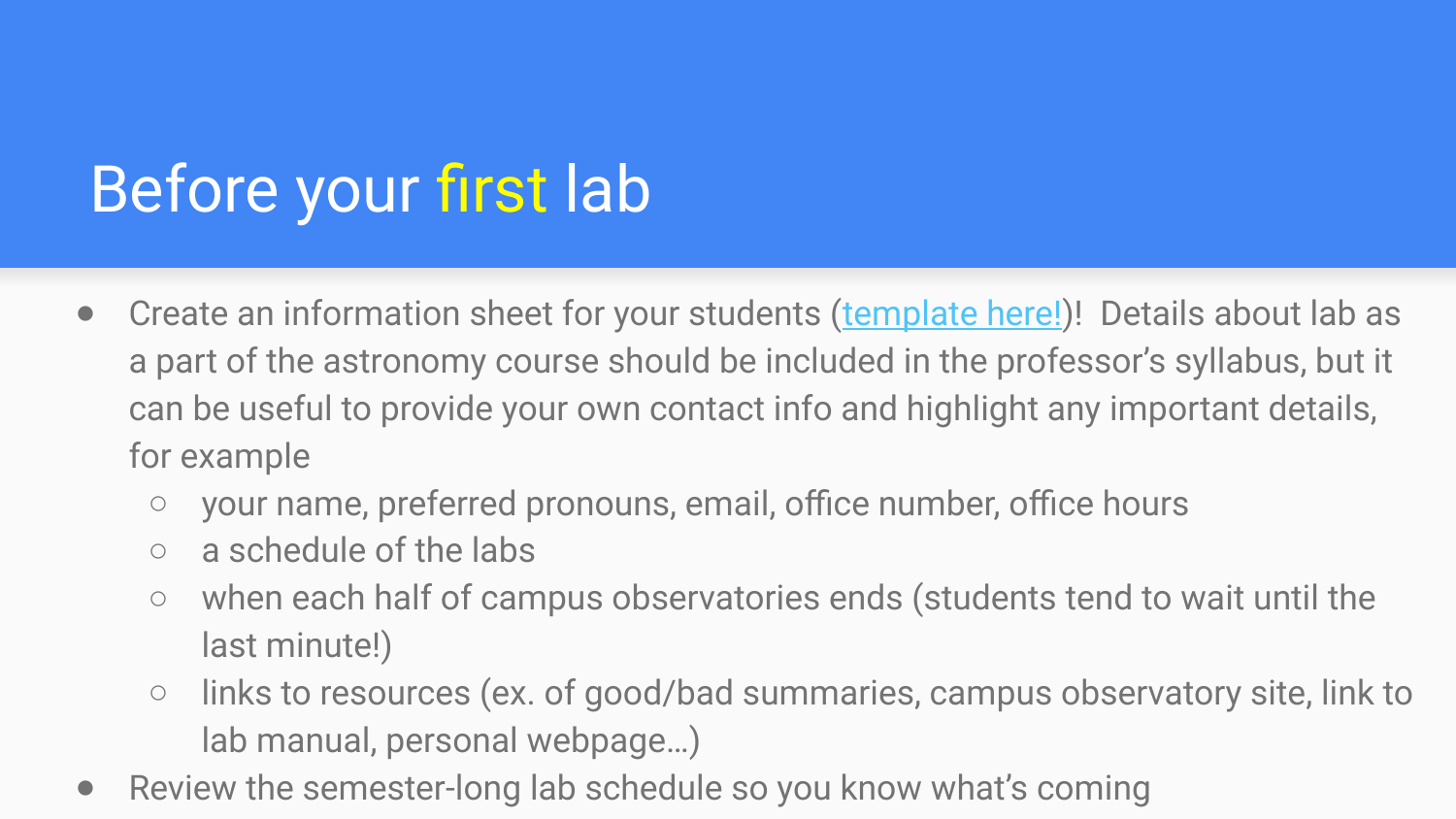

# Before your first lab
Create an information sheet for your students (template here!)!  Details about lab as a part of the astronomy course should be included in the professor’s syllabus, but it can be useful to provide your own contact info and highlight any important details, for example
your name, preferred pronouns, email, office number, office hours
a schedule of the labs
when each half of campus observatories ends (students tend to wait until the last minute!)
links to resources (ex. of good/bad summaries, campus observatory site, link to lab manual, personal webpage…)
Review the semester-long lab schedule so you know what’s coming